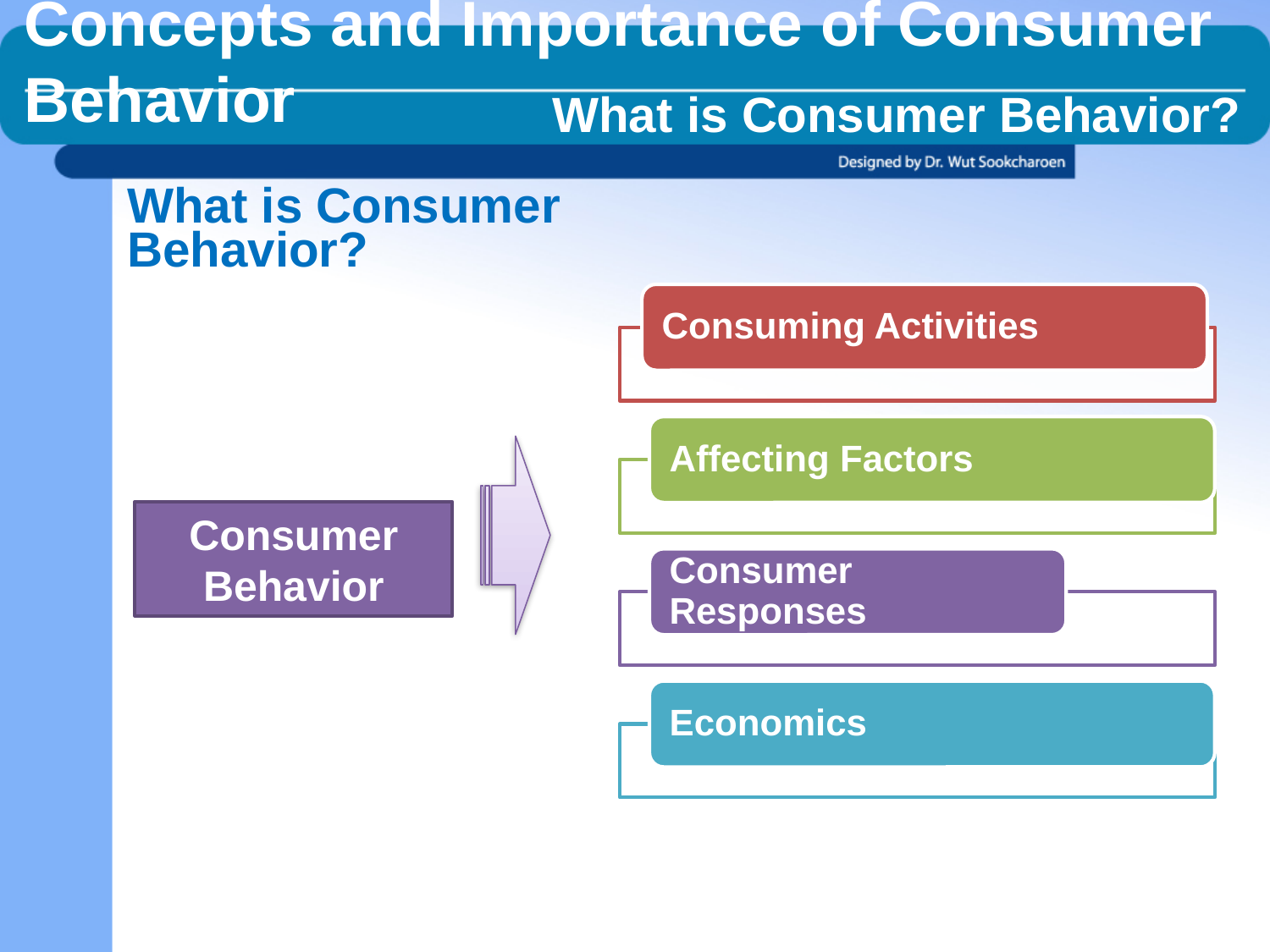

Concepts and Importance of Consumer Behavior
What is Consumer Behavior?
What is Consumer Behavior?
Consuming Activities
Affecting Factors
Consumer Responses
Economics

Consumer Behavior